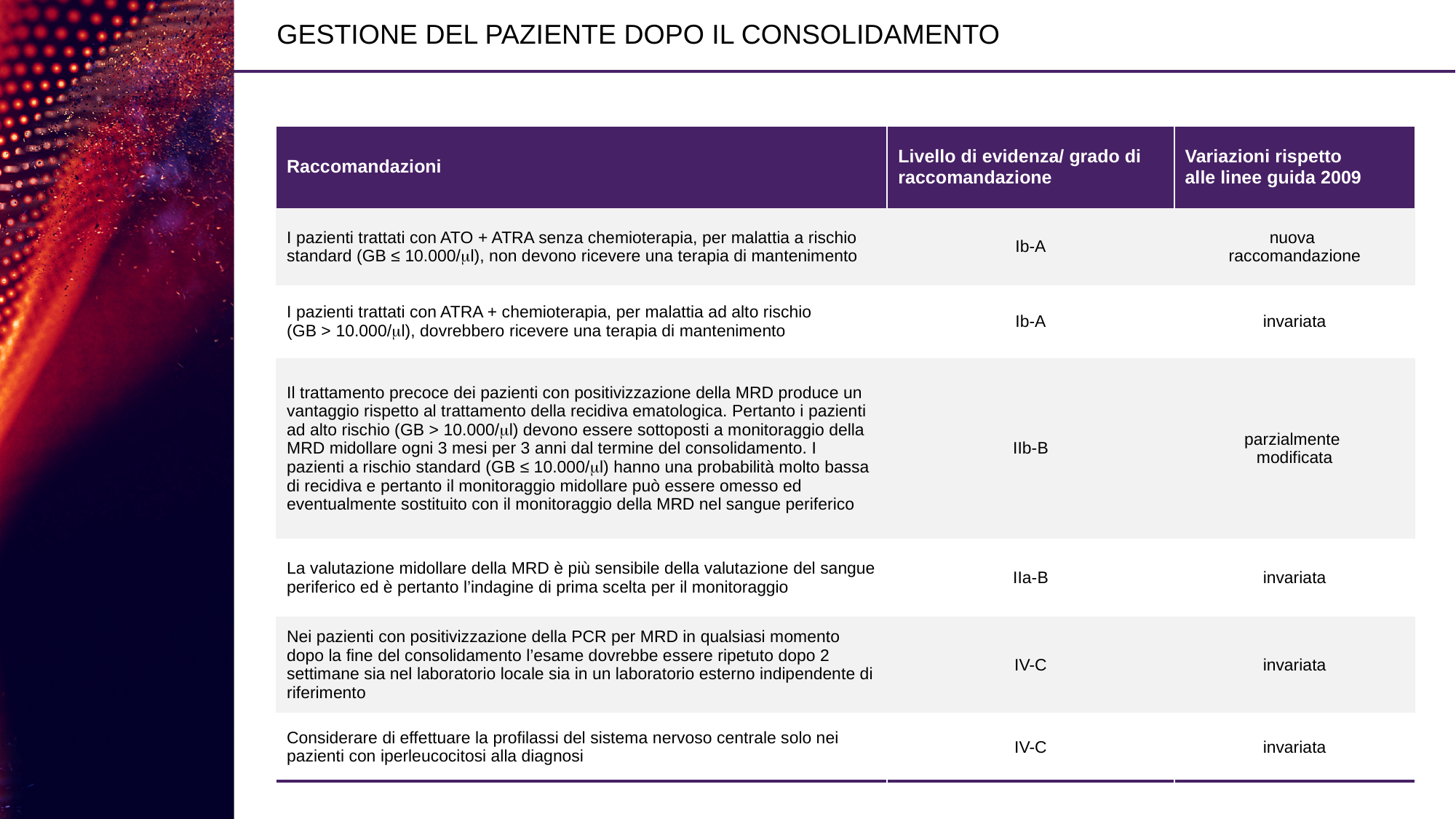

# GESTIONE DEL PAZIENTE DOPO IL CONSOLIDAMENTO
| Raccomandazioni | Livello di evidenza/ grado di raccomandazione | Variazioni rispetto alle linee guida 2009 |
| --- | --- | --- |
| I pazienti trattati con ATO + ATRA senza chemioterapia, per malattia a rischio standard (GB ≤ 10.000/μl), non devono ricevere una terapia di mantenimento | Ib-A | nuova raccomandazione |
| I pazienti trattati con ATRA + chemioterapia, per malattia ad alto rischio (GB > 10.000/μl), dovrebbero ricevere una terapia di mantenimento | Ib-A | invariata |
| Il trattamento precoce dei pazienti con positivizzazione della MRD produce un vantaggio rispetto al trattamento della recidiva ematologica. Pertanto i pazienti ad alto rischio (GB > 10.000/μl) devono essere sottoposti a monitoraggio della MRD midollare ogni 3 mesi per 3 anni dal termine del consolidamento. I pazienti a rischio standard (GB ≤ 10.000/μl) hanno una probabilità molto bassa di recidiva e pertanto il monitoraggio midollare può essere omesso ed eventualmente sostituito con il monitoraggio della MRD nel sangue periferico | IIb-B | parzialmente modificata |
| La valutazione midollare della MRD è più sensibile della valutazione del sangue periferico ed è pertanto l’indagine di prima scelta per il monitoraggio | IIa-B | invariata |
| Nei pazienti con positivizzazione della PCR per MRD in qualsiasi momento dopo la fine del consolidamento l’esame dovrebbe essere ripetuto dopo 2 settimane sia nel laboratorio locale sia in un laboratorio esterno indipendente di riferimento | IV-C | invariata |
| Considerare di effettuare la profilassi del sistema nervoso centrale solo nei pazienti con iperleucocitosi alla diagnosi | IV-C | invariata |